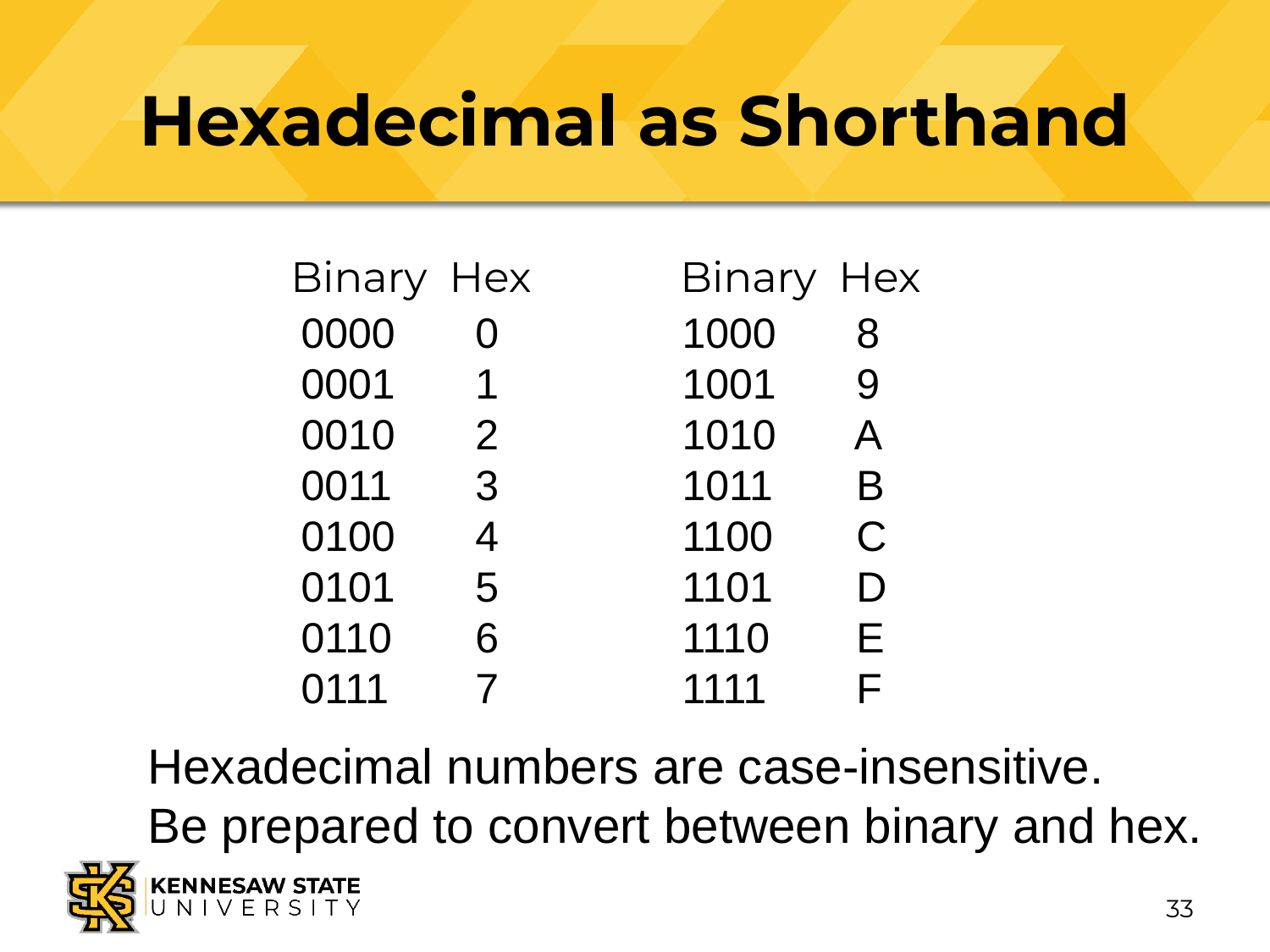

# Hexadecimal as Shorthand
Binary  Hex
Binary  Hex
0000	    0		1000	    8
0001	    1		1001	    9
0010	    2		1010	    A
0011	    3		1011	    B
0100	    4		1100	    C
0101	    5		1101	    D
0110	    6		1110	    E
0111	    7		1111	    F
Hexadecimal numbers are case-insensitive.
Be prepared to convert between binary and hex.
33